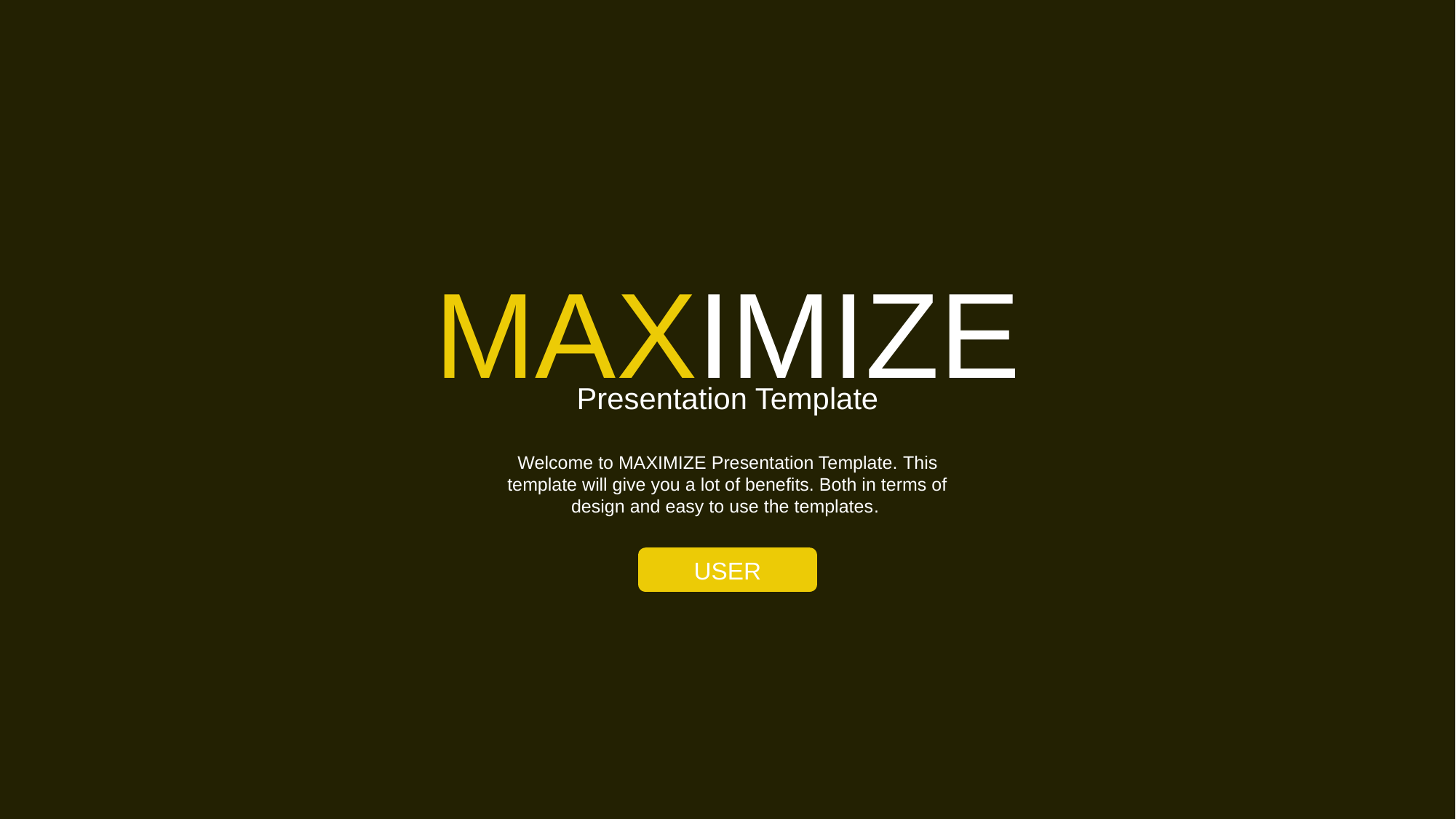

MAXIMIZE
Presentation Template
Welcome to MAXIMIZE Presentation Template. This template will give you a lot of benefits. Both in terms of design and easy to use the templates.
USER